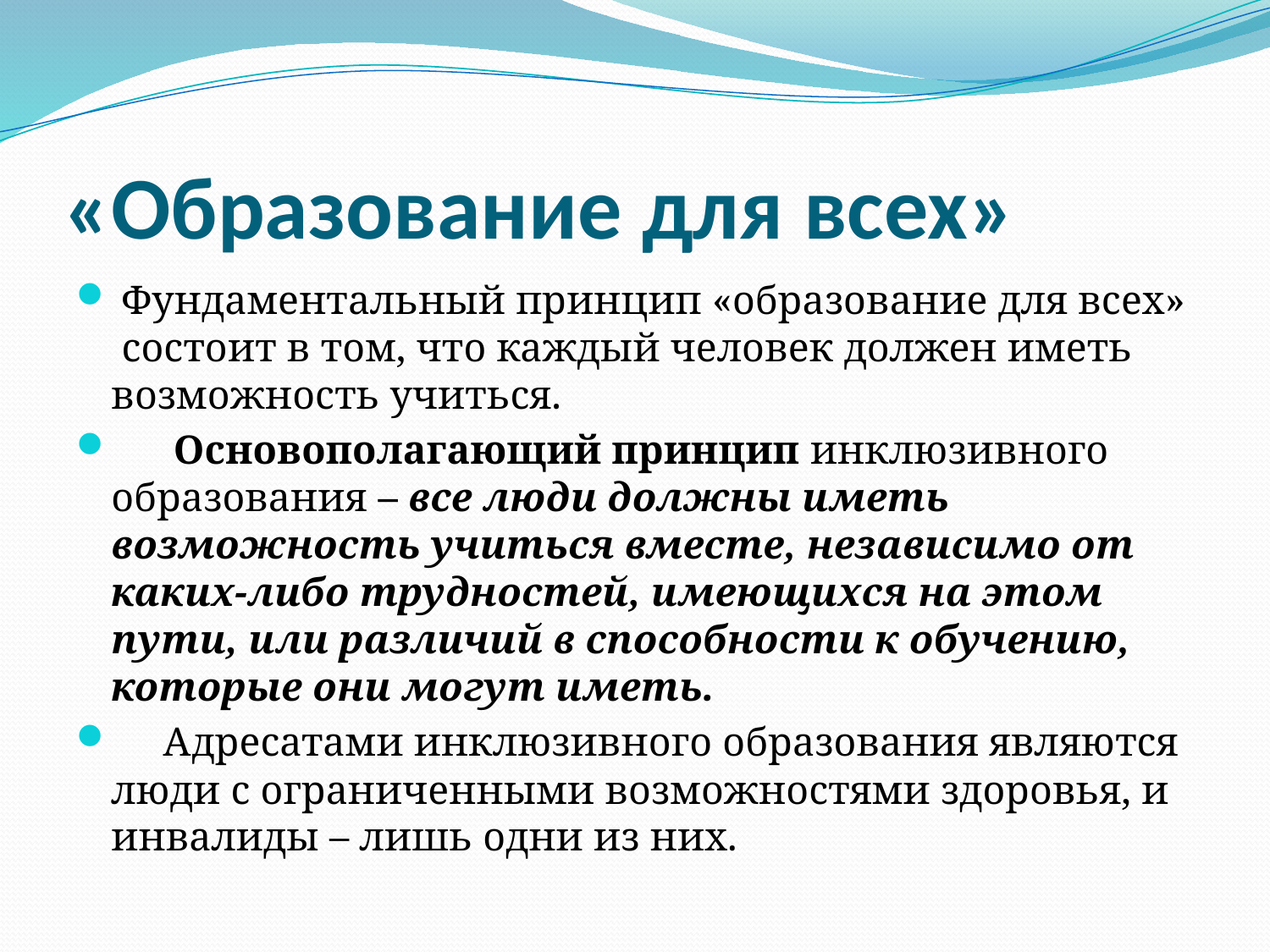

# «Образование для всех»
 Фундаментальный принцип «образование для всех»  состоит в том, что каждый человек должен иметь возможность учиться.
      Основополагающий принцип инклюзивного образования – все люди должны иметь возможность учиться вместе, независимо от каких-либо трудностей, имеющихся на этом пути, или различий в способности к обучению, которые они могут иметь.
     Адресатами инклюзивного образования являются люди с ограниченными возможностями здоровья, и инвалиды – лишь одни из них.